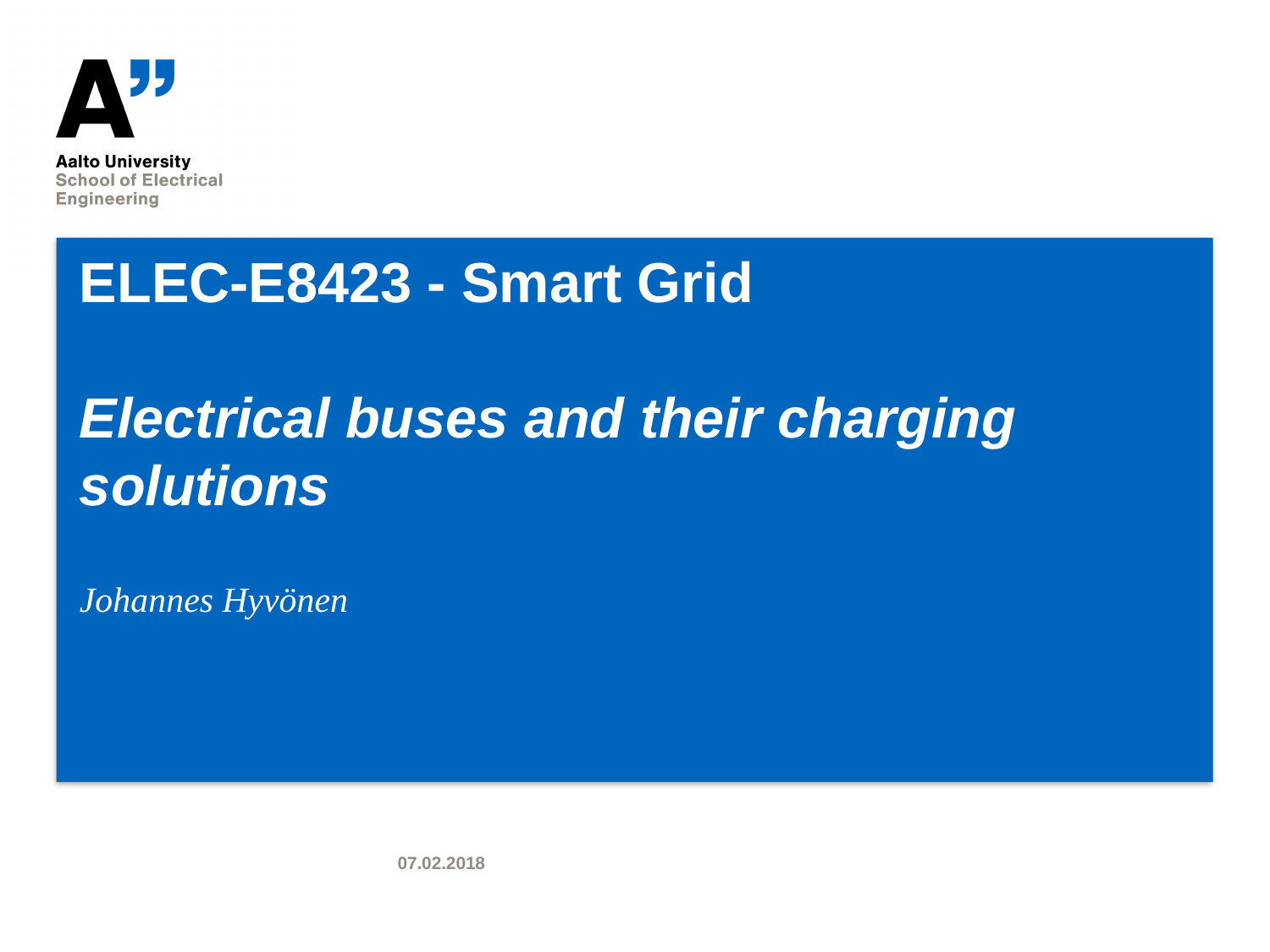

# ELEC-E8423 - Smart Grid Electrical buses and their charging solutions
Johannes Hyvönen

07.02.2018